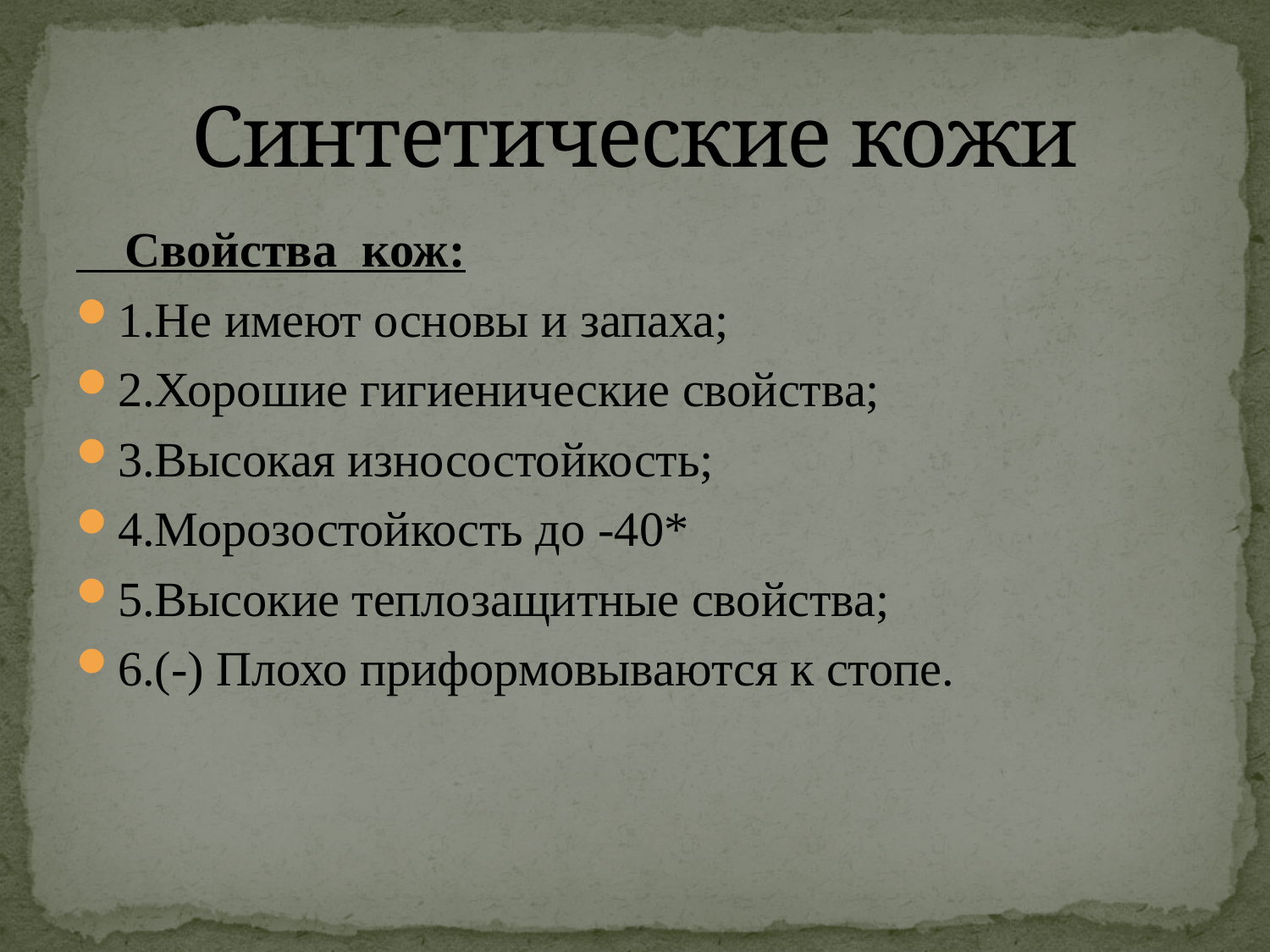

# Синтетические кожи
    Свойства  кож:
1.Не имеют основы и запаха;
2.Хорошие гигиенические свойства;
3.Высокая износостойкость;
4.Морозостойкость до -40*
5.Высокие теплозащитные свойства;
6.(-) Плохо приформовываются к стопе.